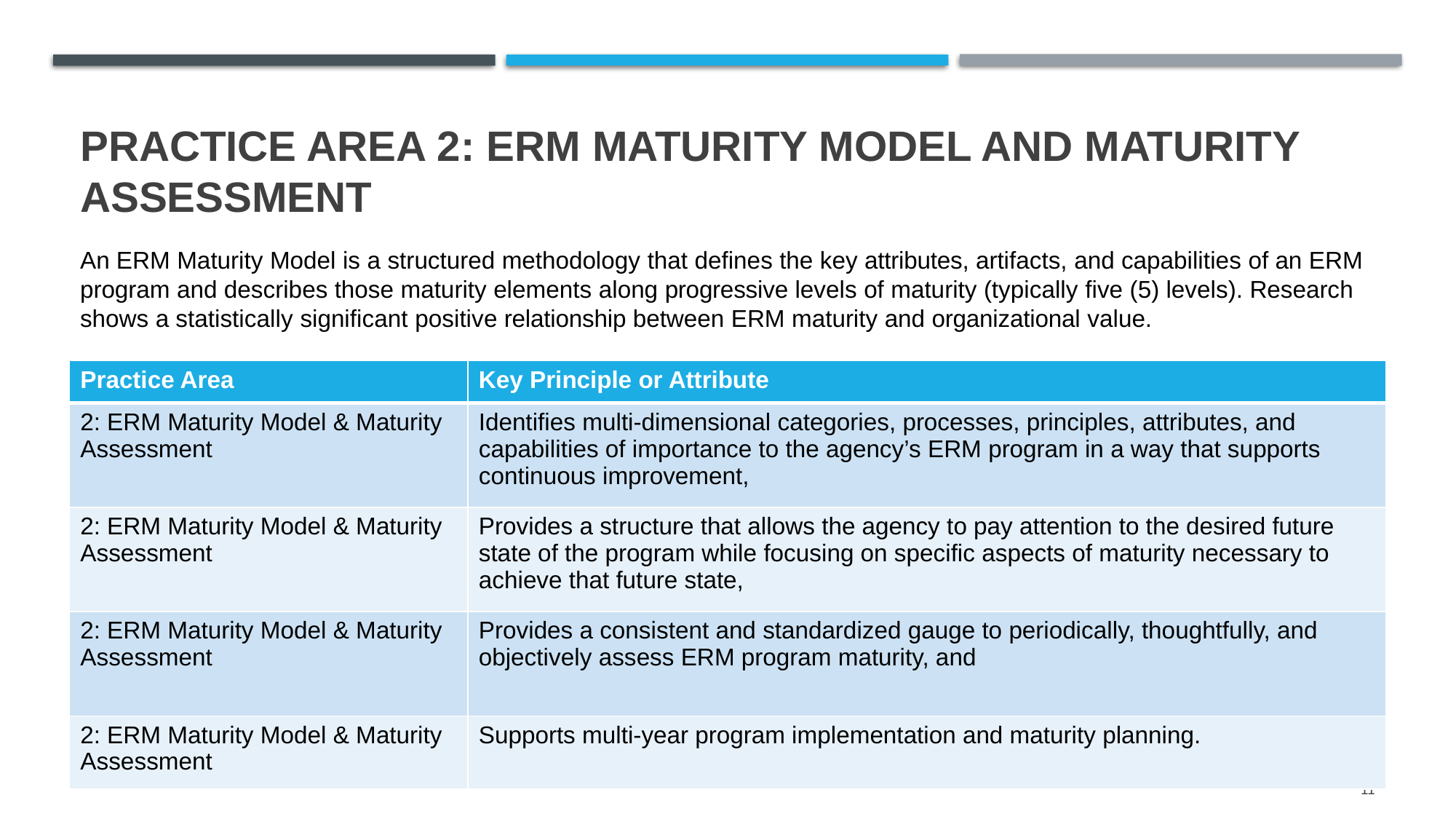

# Practice area 2: erm maturity model and maturity assessment
An ERM Maturity Model is a structured methodology that defines the key attributes, artifacts, and capabilities of an ERM program and describes those maturity elements along progressive levels of maturity (typically five (5) levels). Research shows a statistically significant positive relationship between ERM maturity and organizational value.
| Practice Area | Key Principle or Attribute |
| --- | --- |
| 2: ERM Maturity Model & Maturity Assessment | Identifies multi-dimensional categories, processes, principles, attributes, and capabilities of importance to the agency’s ERM program in a way that supports continuous improvement, |
| 2: ERM Maturity Model & Maturity Assessment | Provides a structure that allows the agency to pay attention to the desired future state of the program while focusing on specific aspects of maturity necessary to achieve that future state, |
| 2: ERM Maturity Model & Maturity Assessment | Provides a consistent and standardized gauge to periodically, thoughtfully, and objectively assess ERM program maturity, and |
| 2: ERM Maturity Model & Maturity Assessment | Supports multi-year program implementation and maturity planning. |
11